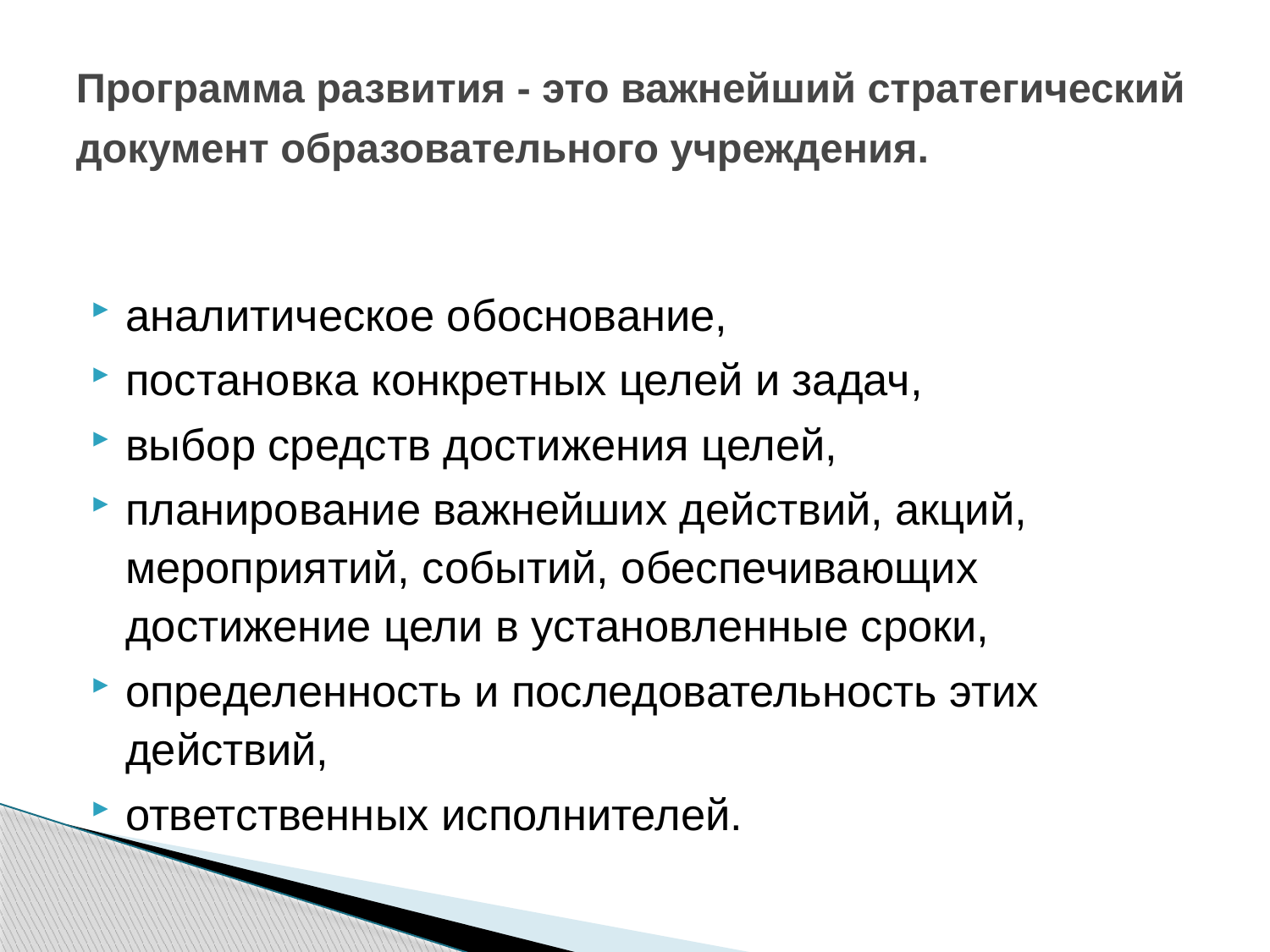

# Программа развития - это важнейший стратегический документ образовательного учреждения.
аналитическое обоснование,
постановка конкретных целей и задач,
выбор средств достижения целей,
планирование важнейших действий, акций, мероприятий, событий, обеспечивающих достижение цели в установленные сроки,
определенность и последовательность этих действий,
ответственных исполнителей.